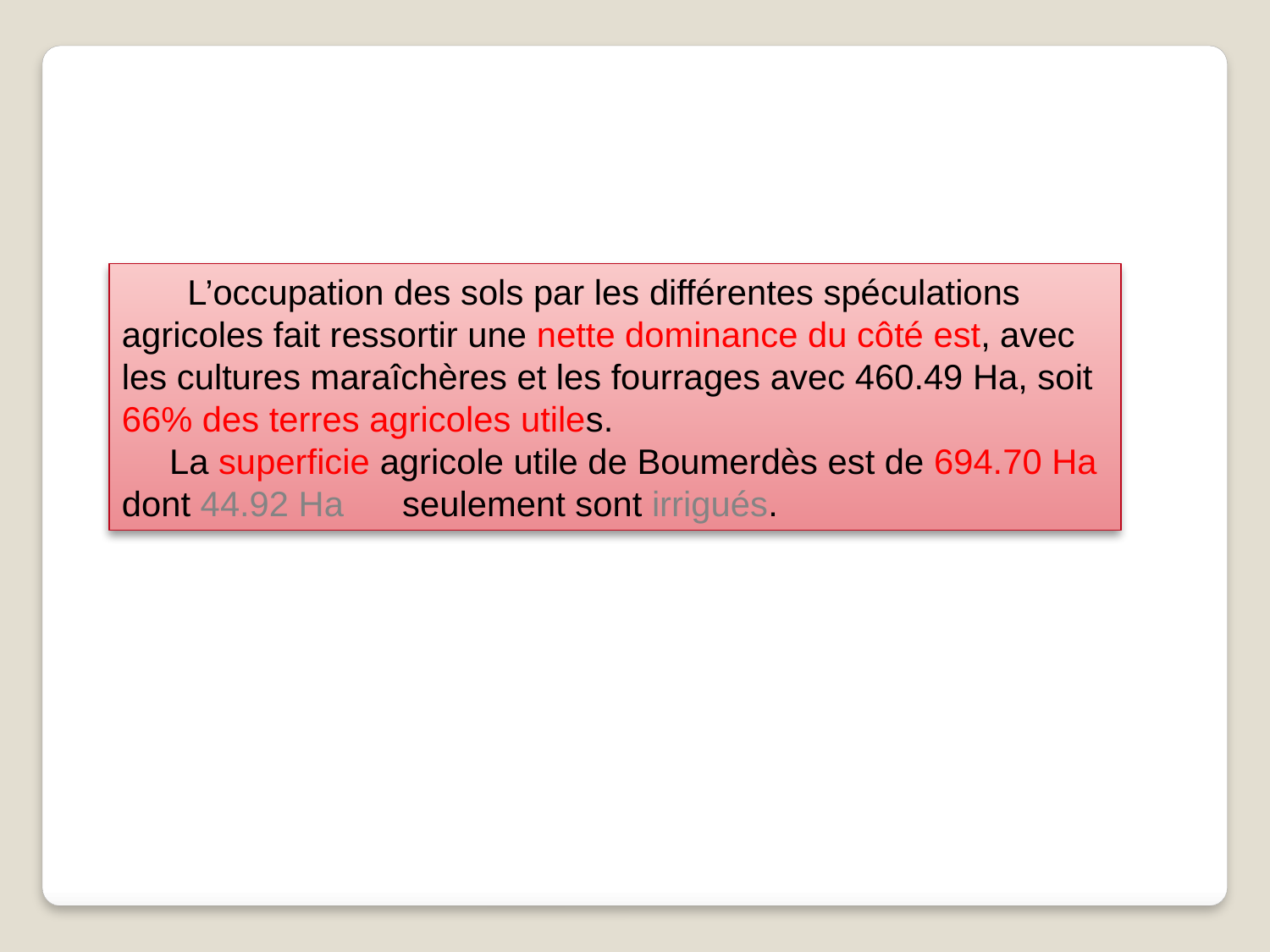

L’occupation des sols par les différentes spéculations agricoles fait ressortir une nette dominance du côté est, avec les cultures maraîchères et les fourrages avec 460.49 Ha, soit 66% des terres agricoles utiles.
La superficie agricole utile de Boumerdès est de 694.70 Ha dont 44.92 Ha      seulement sont irrigués.